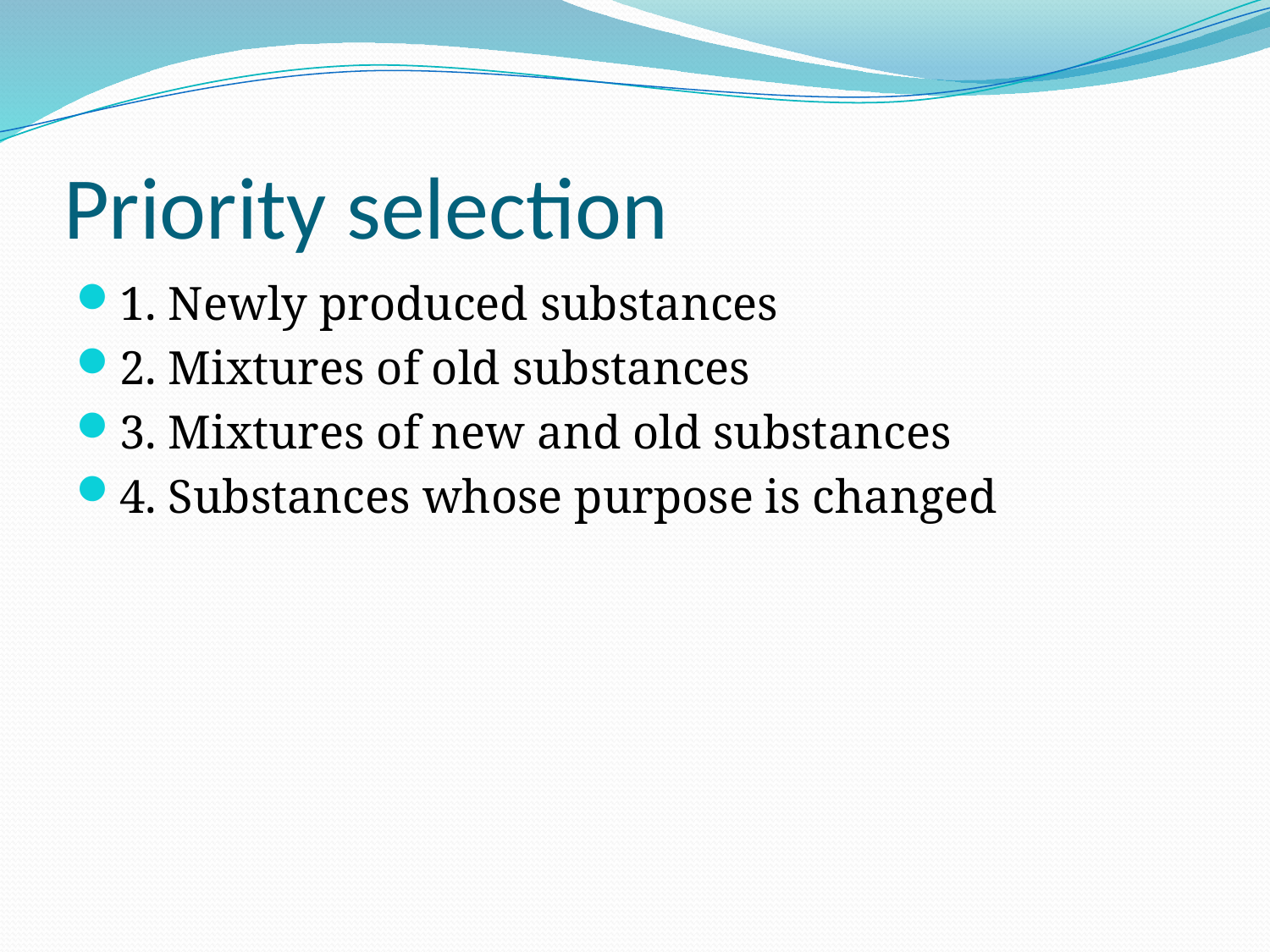

# Priority selection
1. Newly produced substances
2. Mixtures of old substances
3. Mixtures of new and old substances
4. Substances whose purpose is changed